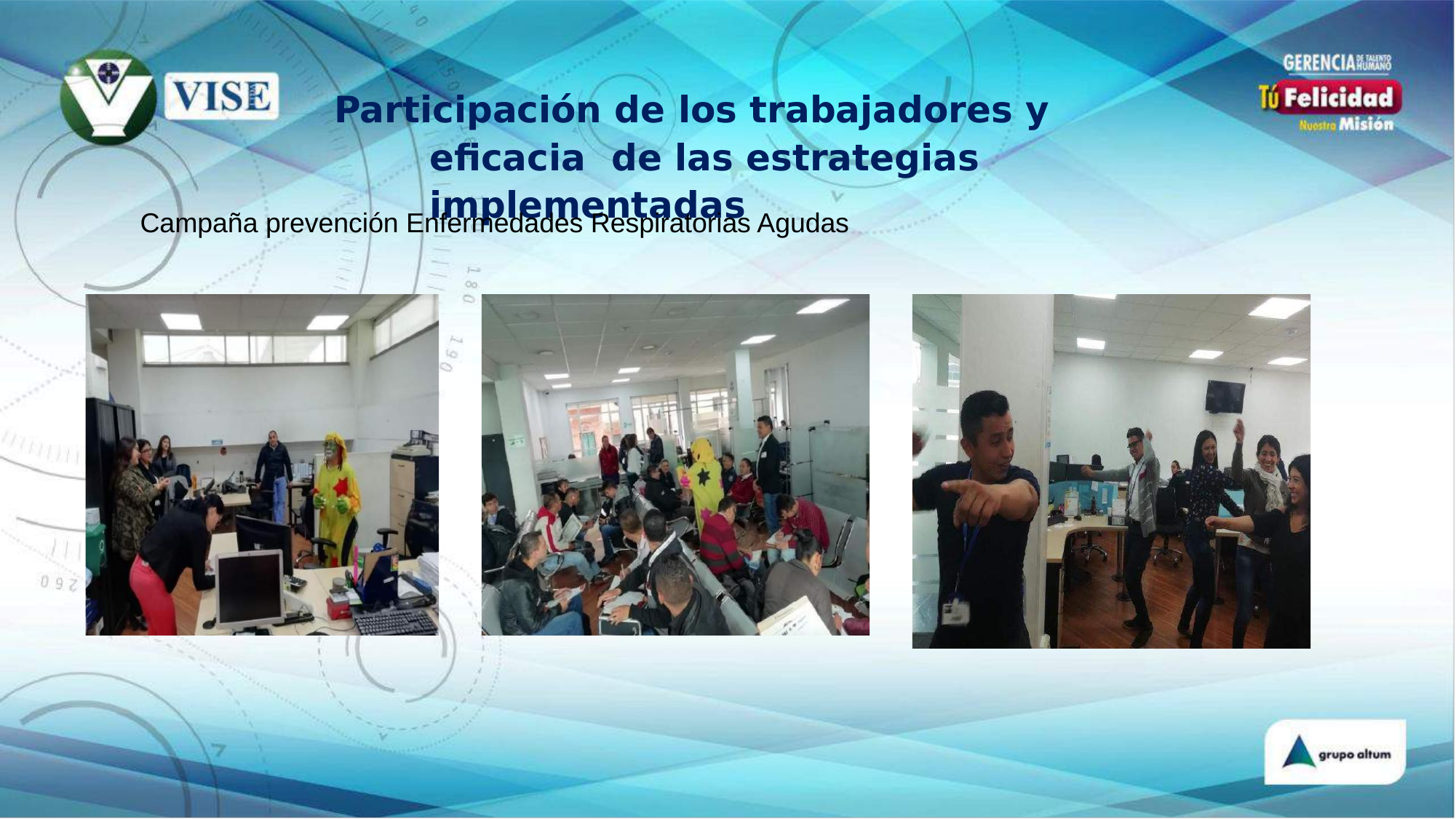

Participación de los trabajadores y eficacia  de las estrategias implementadas
Campaña prevención Enfermedades Respiratorias Agudas